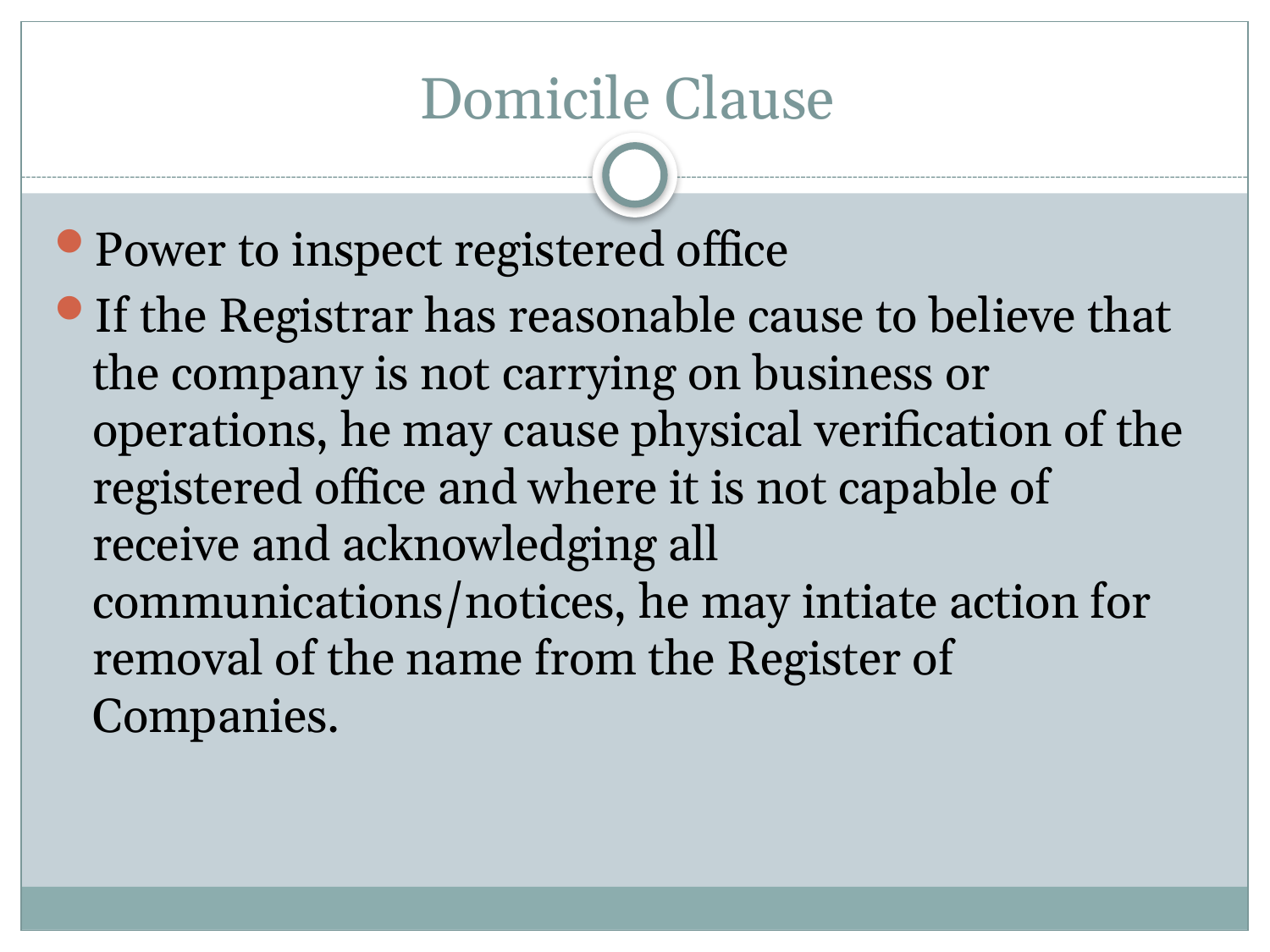

# Domicile Clause
Power to inspect registered office
If the Registrar has reasonable cause to believe that the company is not carrying on business or operations, he may cause physical verification of the registered office and where it is not capable of receive and acknowledging all communications/notices, he may intiate action for removal of the name from the Register of Companies.